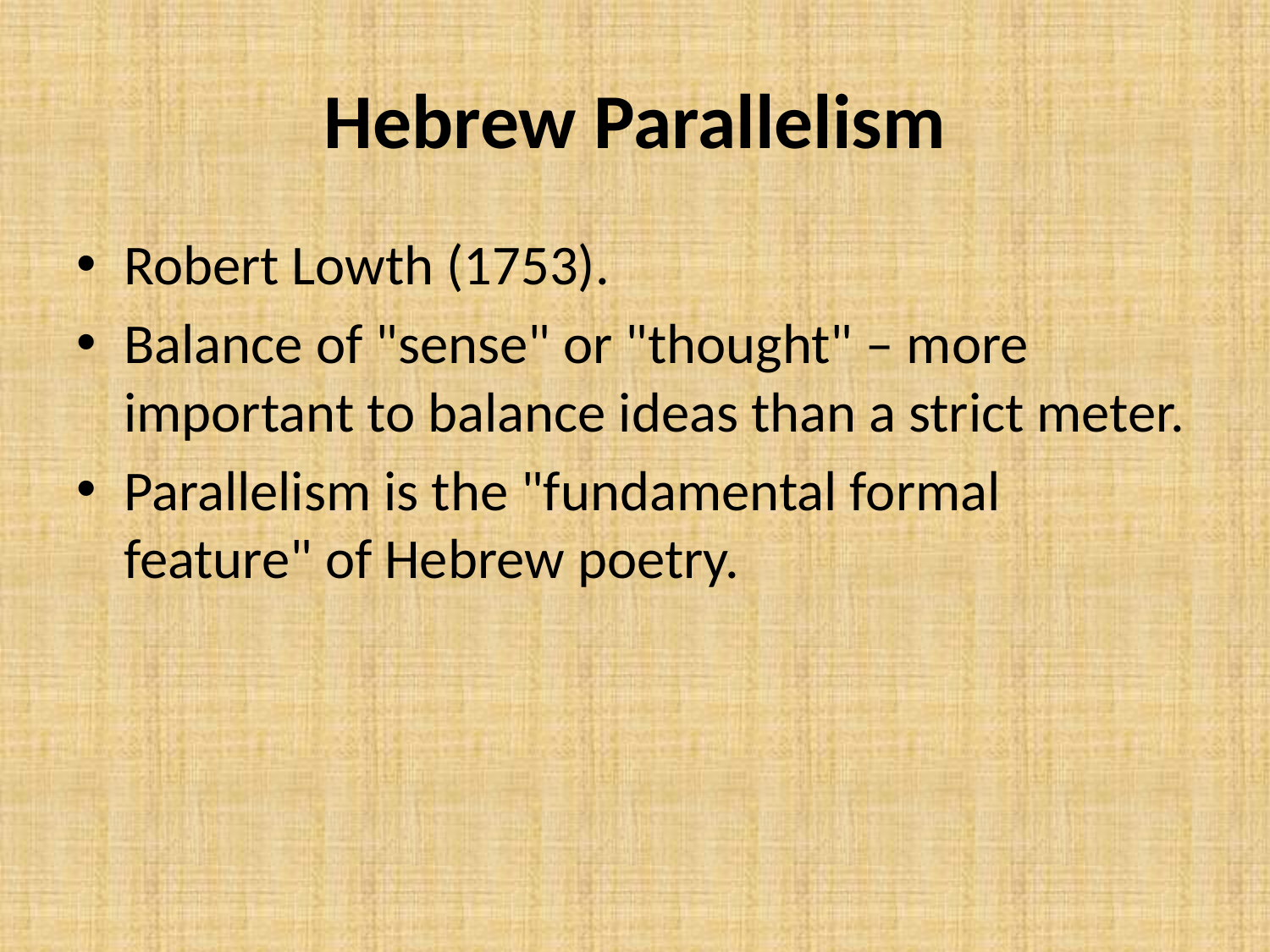

# Hebrew Parallelism
Robert Lowth (1753).
Balance of "sense" or "thought" – more important to balance ideas than a strict meter.
Parallelism is the "fundamental formal feature" of Hebrew poetry.